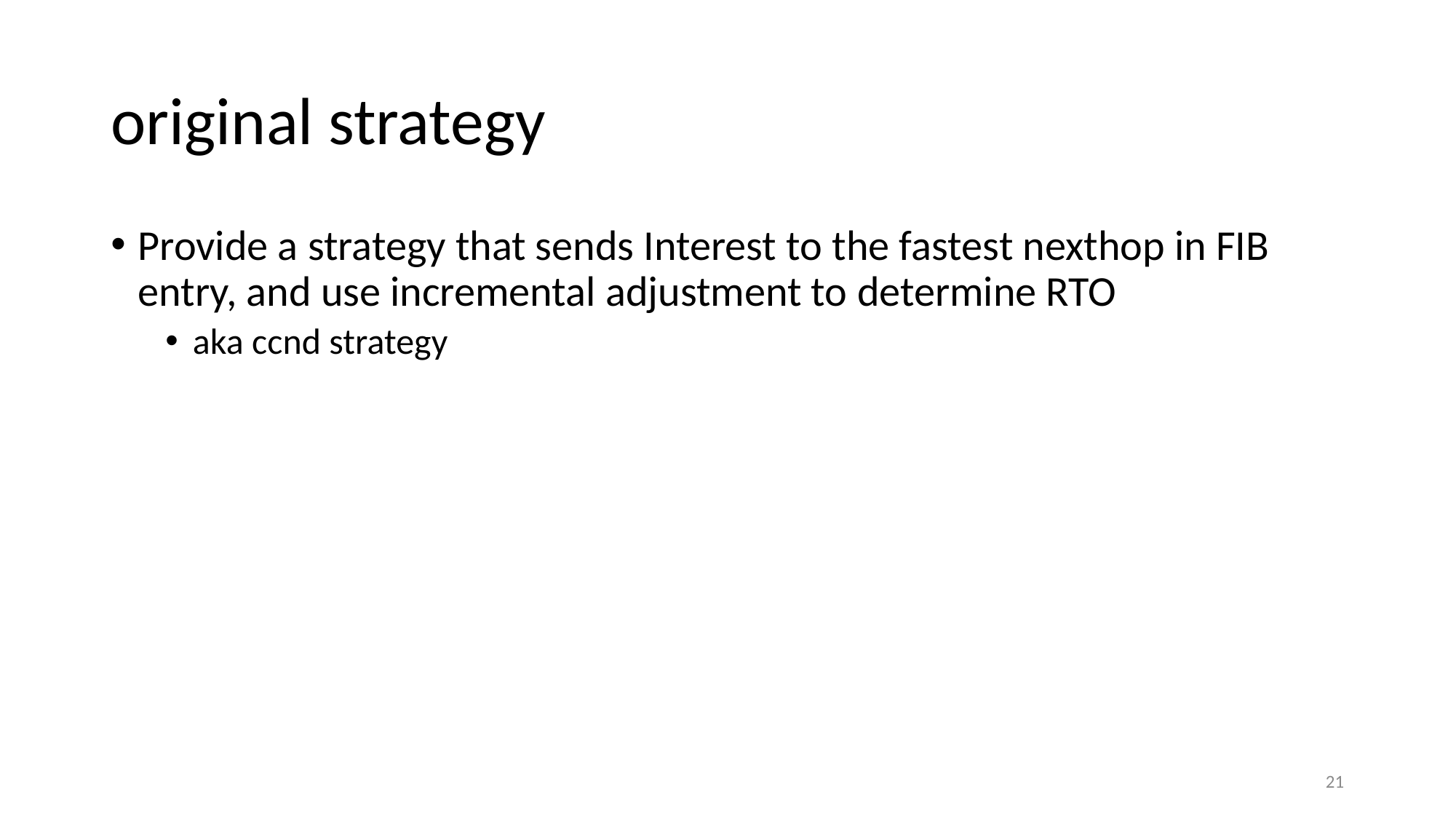

# original strategy
Provide a strategy that sends Interest to the fastest nexthop in FIB entry, and use incremental adjustment to determine RTO
aka ccnd strategy
21